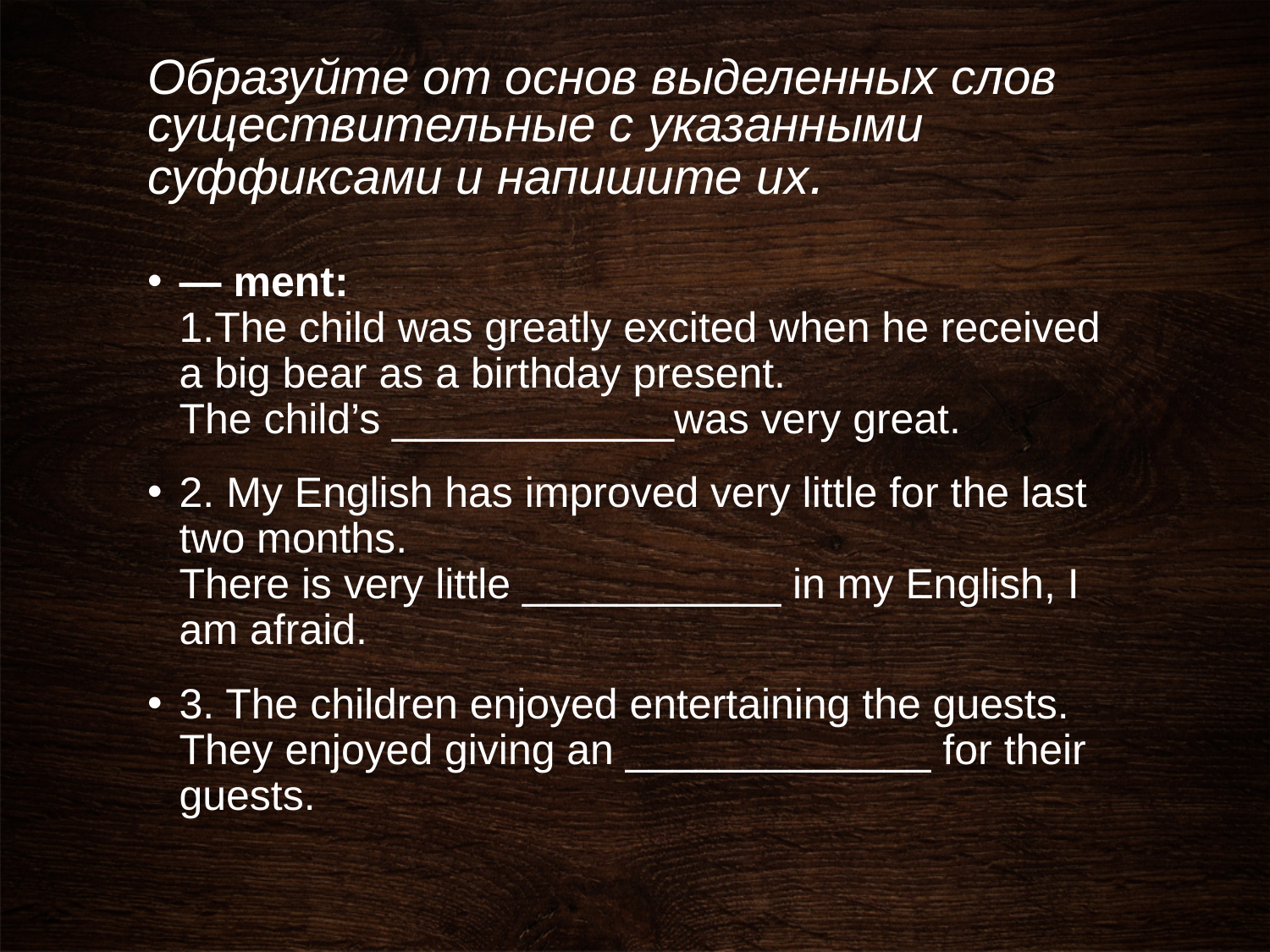

# Образуйте от основ выделенных слов существительные с указанными суффиксами и напишите их.
— ment:
1.The child was greatly excited when he received a big bear as a birthday present.
The child’s ____________was very great.
2. My English has improved very little for the last two months.
There is very little ___________ in my English, I am afraid.
3. The children enjoyed entertaining the guests.
They enjoyed giving an _____________ for their guests.